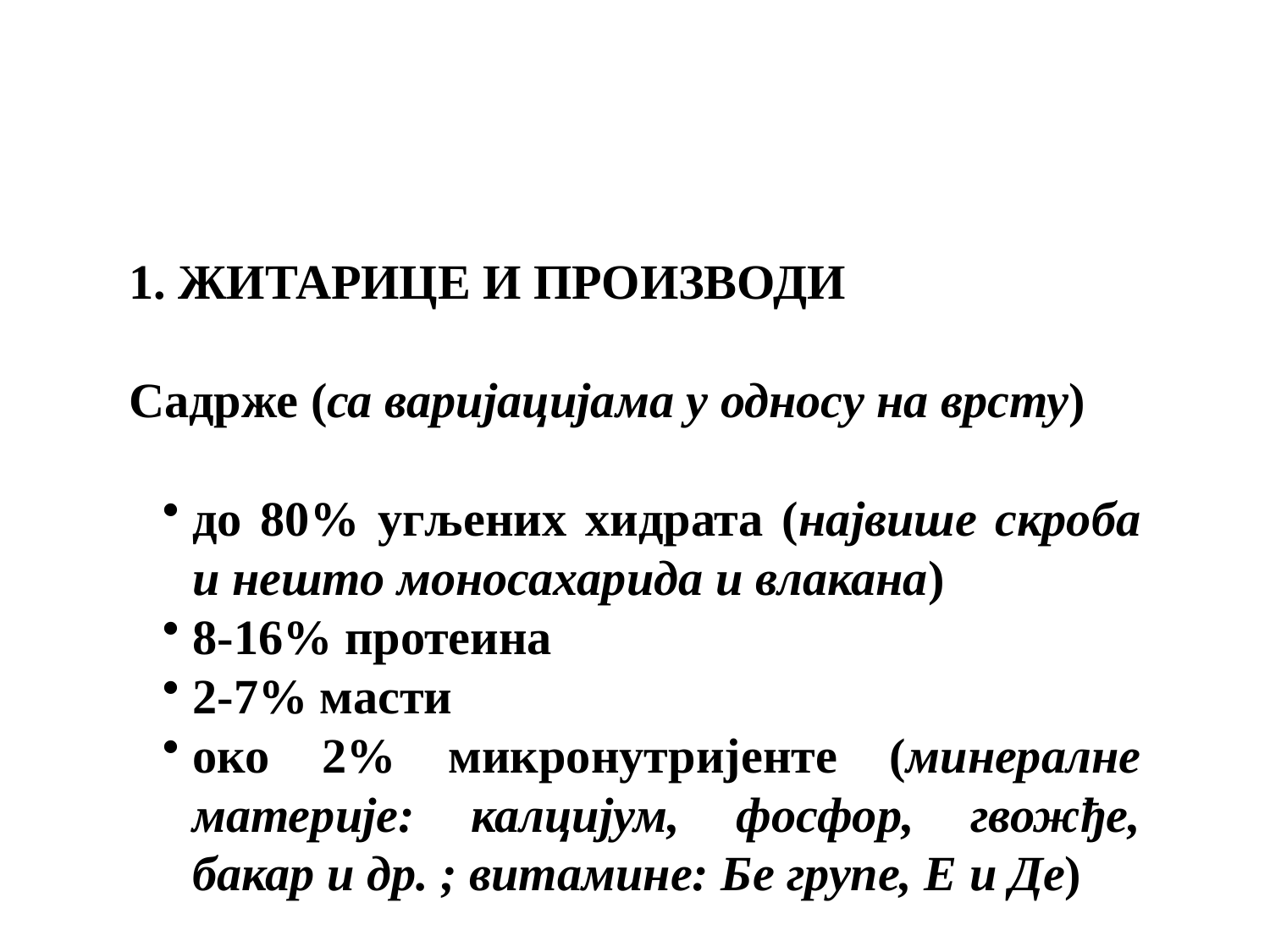

1. ЖИТАРИЦЕ И ПРОИЗВОДИ

Садрже (са варијацијама у односу на врсту)

до 80% угљених хидрата (највише скроба и нешто моносахарида и влакана)
8-16% протеина
2-7% масти
око 2% микронутријенте (минералне материје: калцијум, фосфор, гвожђе, бакар и др. ; витамине: Бе групе, Е и Де)